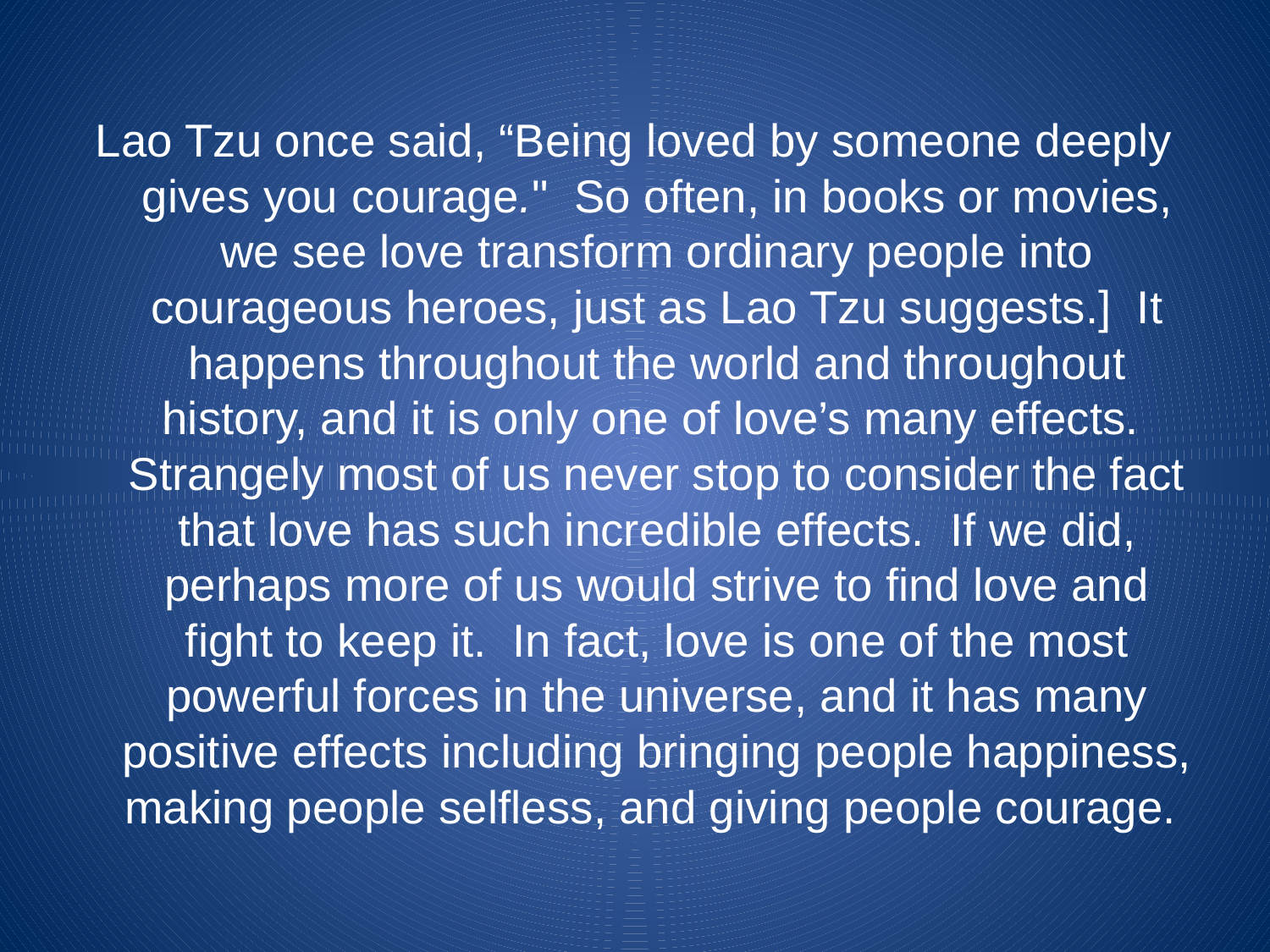

#
Lao Tzu once said, “Being loved by someone deeply gives you courage."  So often, in books or movies, we see love transform ordinary people into courageous heroes, just as Lao Tzu suggests.]  It happens throughout the world and throughout history, and it is only one of love’s many effects.  Strangely most of us never stop to consider the fact that love has such incredible effects.  If we did, perhaps more of us would strive to find love and fight to keep it.  In fact, love is one of the most powerful forces in the universe, and it has many positive effects including bringing people happiness, making people selfless, and giving people courage.